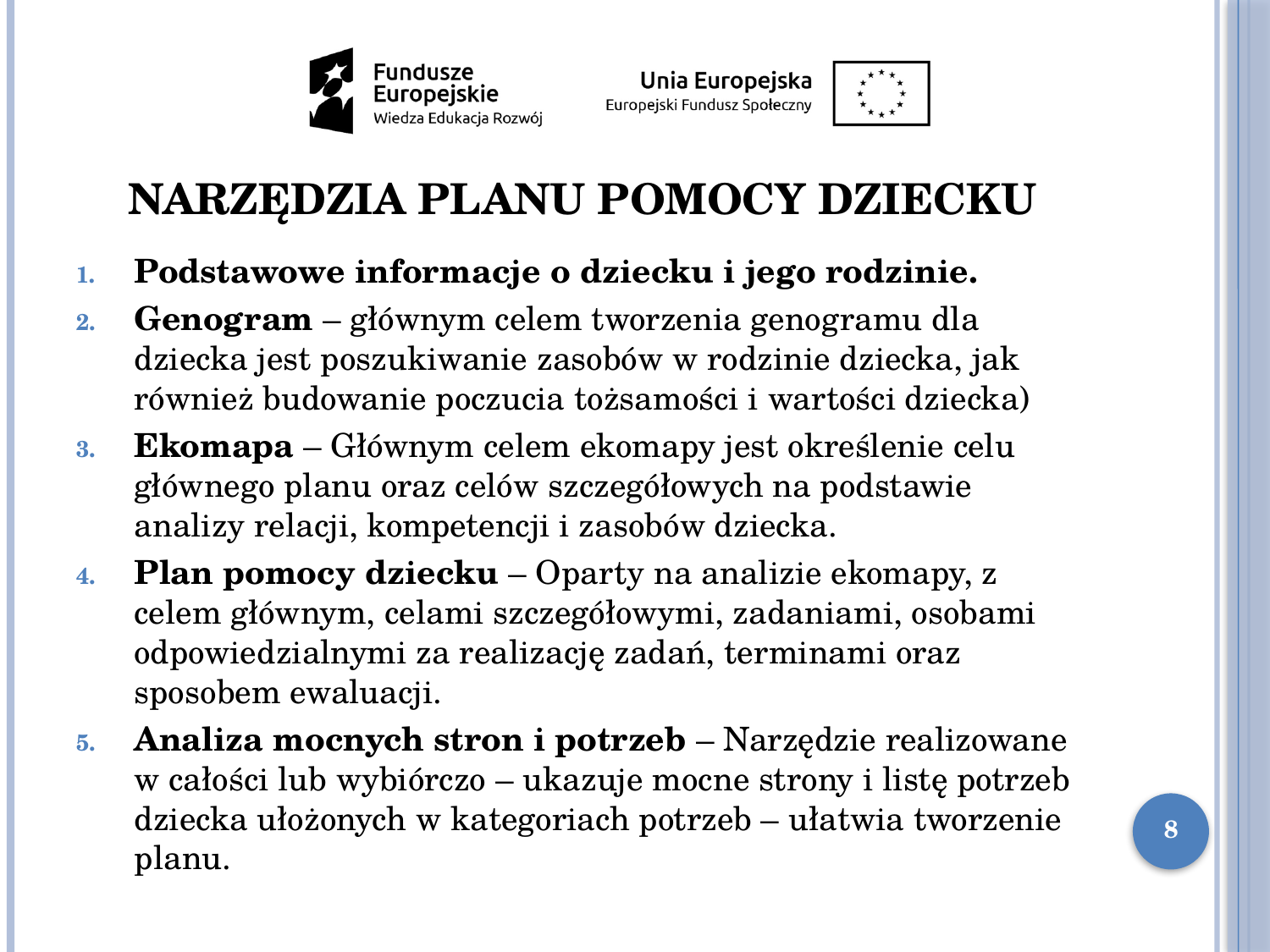

NARZĘDZIA PLANU POMOCY DZIECKU

Podstawowe informacje o dziecku i jego rodzinie.
Genogram – głównym celem tworzenia genogramu dla dziecka jest poszukiwanie zasobów w rodzinie dziecka, jak również budowanie poczucia tożsamości i wartości dziecka)
Ekomapa – Głównym celem ekomapy jest określenie celu głównego planu oraz celów szczegółowych na podstawie analizy relacji, kompetencji i zasobów dziecka.
Plan pomocy dziecku – Oparty na analizie ekomapy, z celem głównym, celami szczegółowymi, zadaniami, osobami odpowiedzialnymi za realizację zadań, terminami oraz sposobem ewaluacji.
Analiza mocnych stron i potrzeb – Narzędzie realizowane w całości lub wybiórczo – ukazuje mocne strony i listę potrzeb dziecka ułożonych w kategoriach potrzeb – ułatwia tworzenie planu.

8